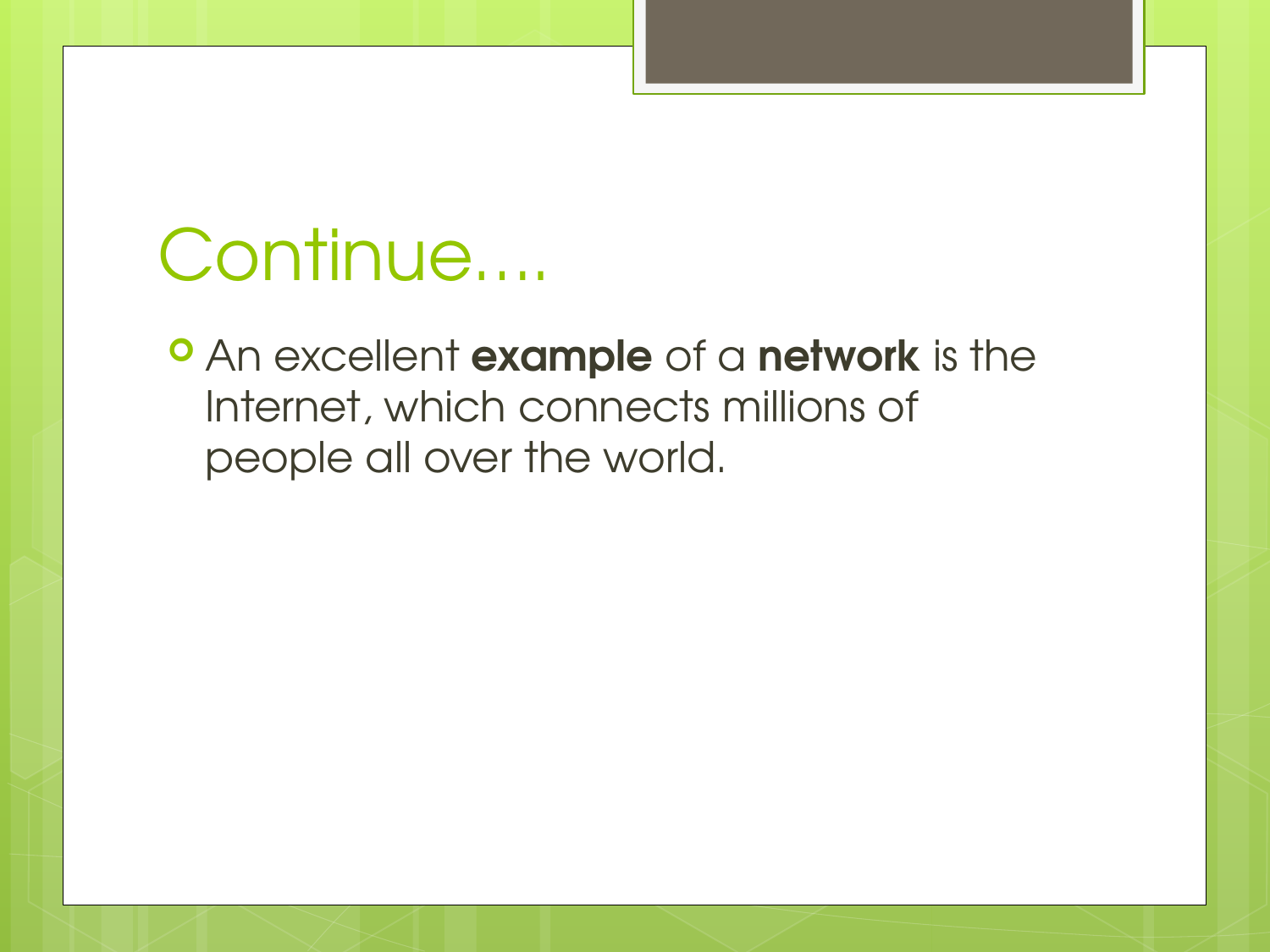

# Continue….
An excellent example of a network is the Internet, which connects millions of people all over the world.